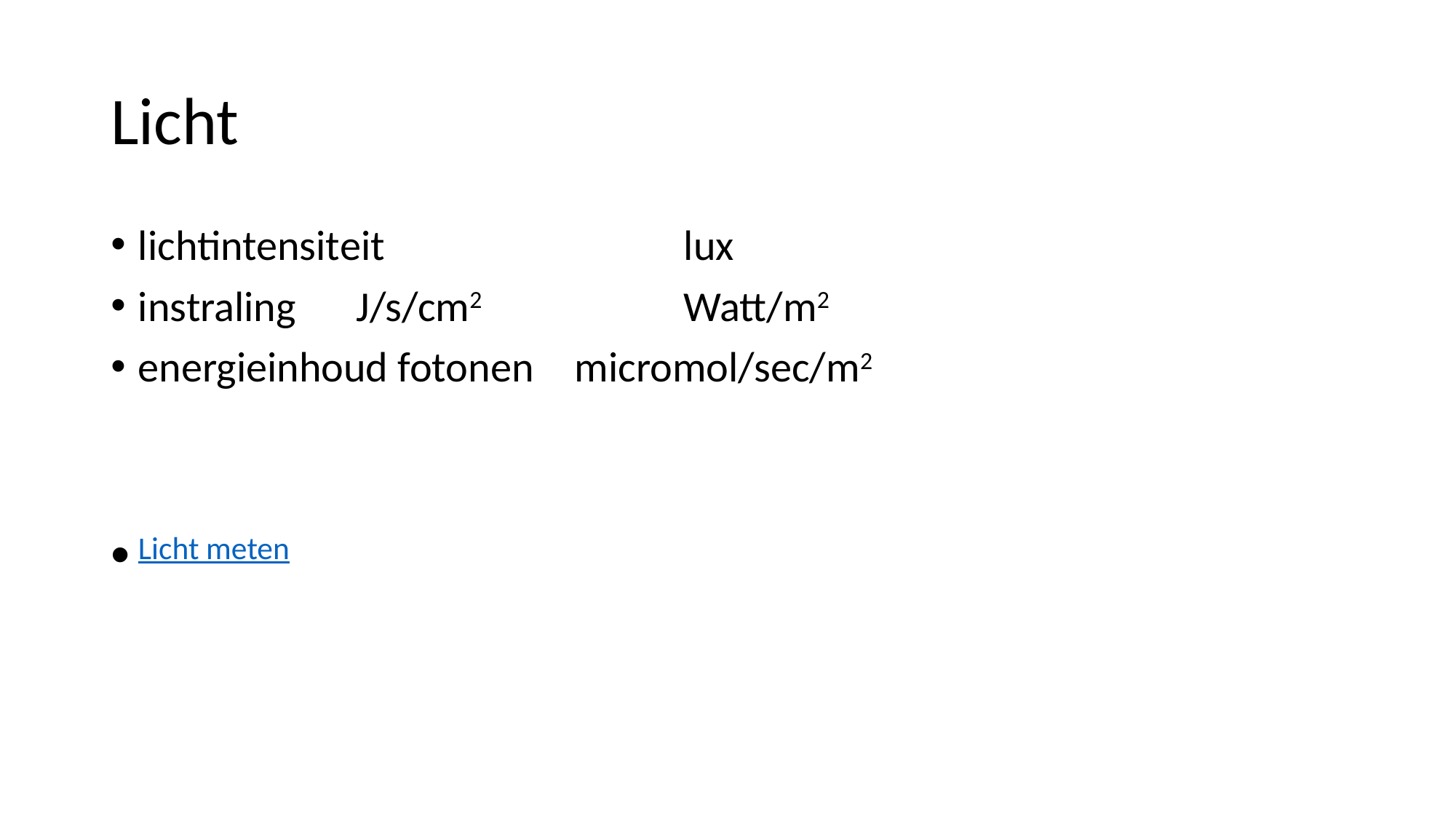

# Licht
lichtintensiteit			lux
instraling	J/s/cm2		Watt/m2
energieinhoud fotonen	micromol/sec/m2

Licht meten